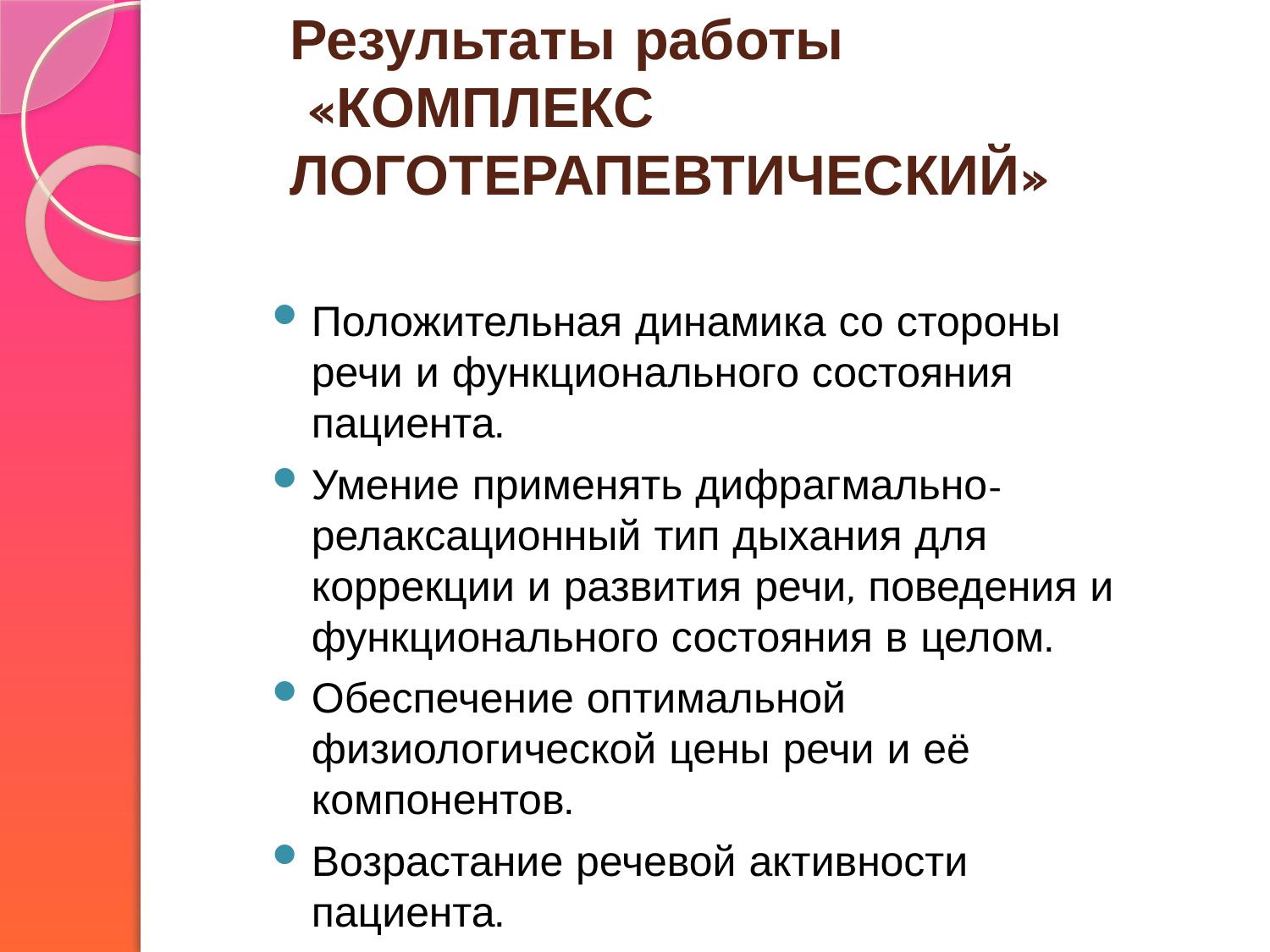

# Результаты работы  «КОМПЛЕКС ЛОГОТЕРАПЕВТИЧЕСКИЙ»
Положительная динамика со стороны речи и функционального состояния пациента.
Умение применять дифрагмально-релаксационный тип дыхания для коррекции и развития речи, поведения и функционального состояния в целом.
Обеспечение оптимальной физиологической цены речи и её компонентов.
Возрастание речевой активности пациента.